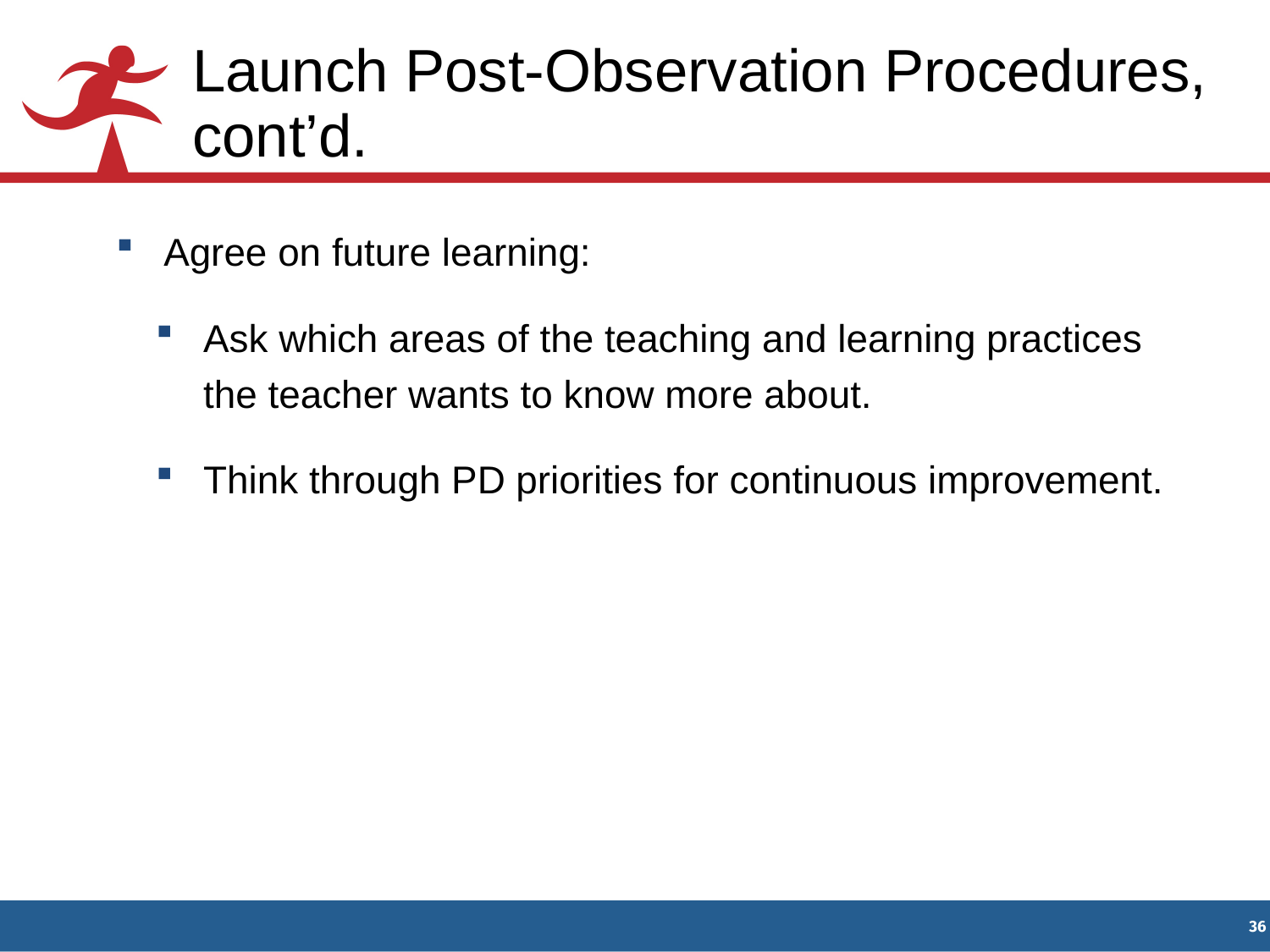

# Launch Post-Observation Procedures, cont’d.
Agree on future learning:
Ask which areas of the teaching and learning practices the teacher wants to know more about.
Think through PD priorities for continuous improvement.